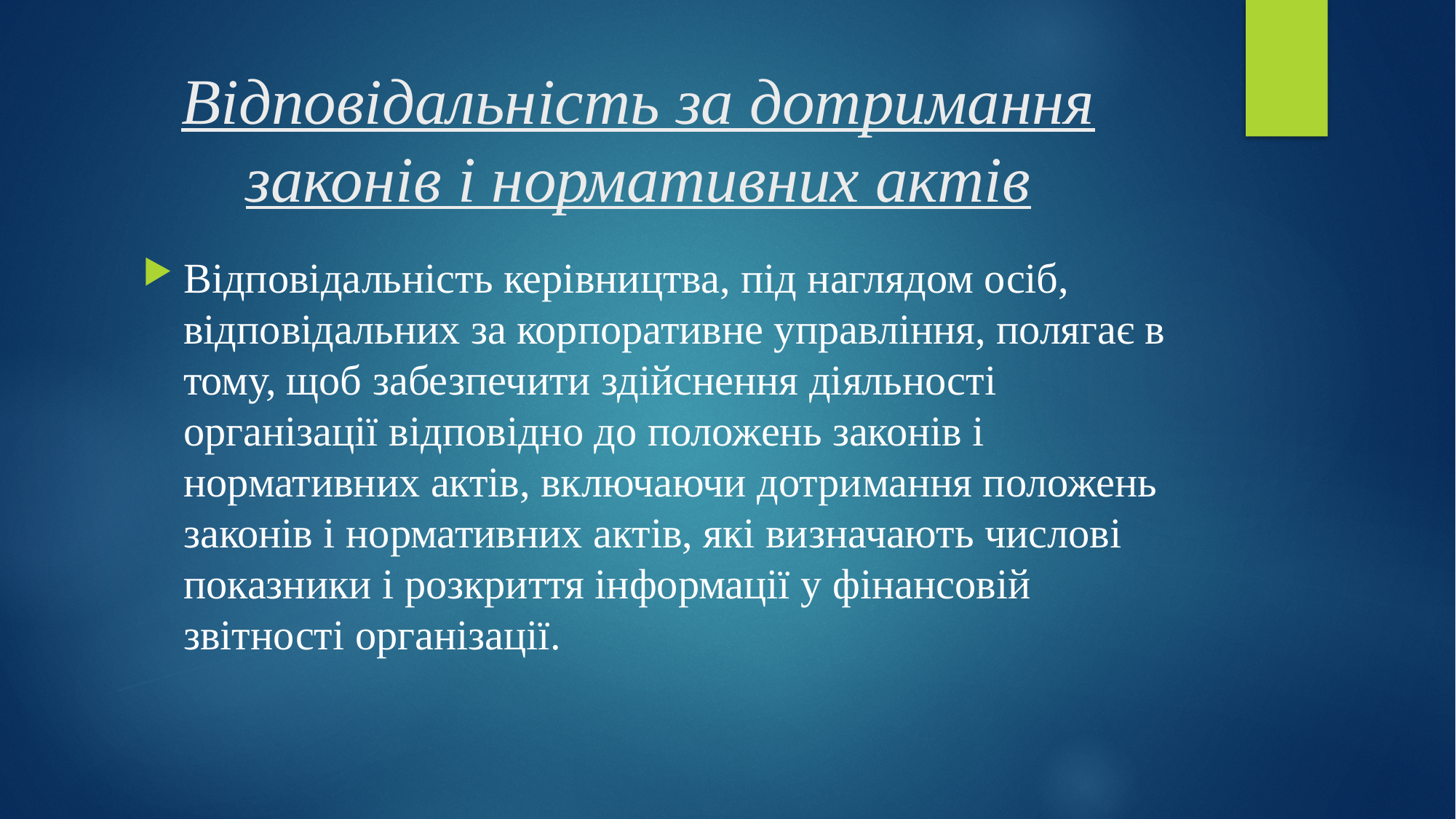

# Відповідальність за дотримання законів і нормативних актів
Відповідальність керівництва, під наглядом осіб, відповідальних за корпоративне управління, полягає в тому, щоб забезпечити здійснення діяльності організації відповідно до положень законів і нормативних актів, включаючи дотримання положень законів і нормативних актів, які визначають числові показники і розкриття інформації у фінансовій звітності організації.